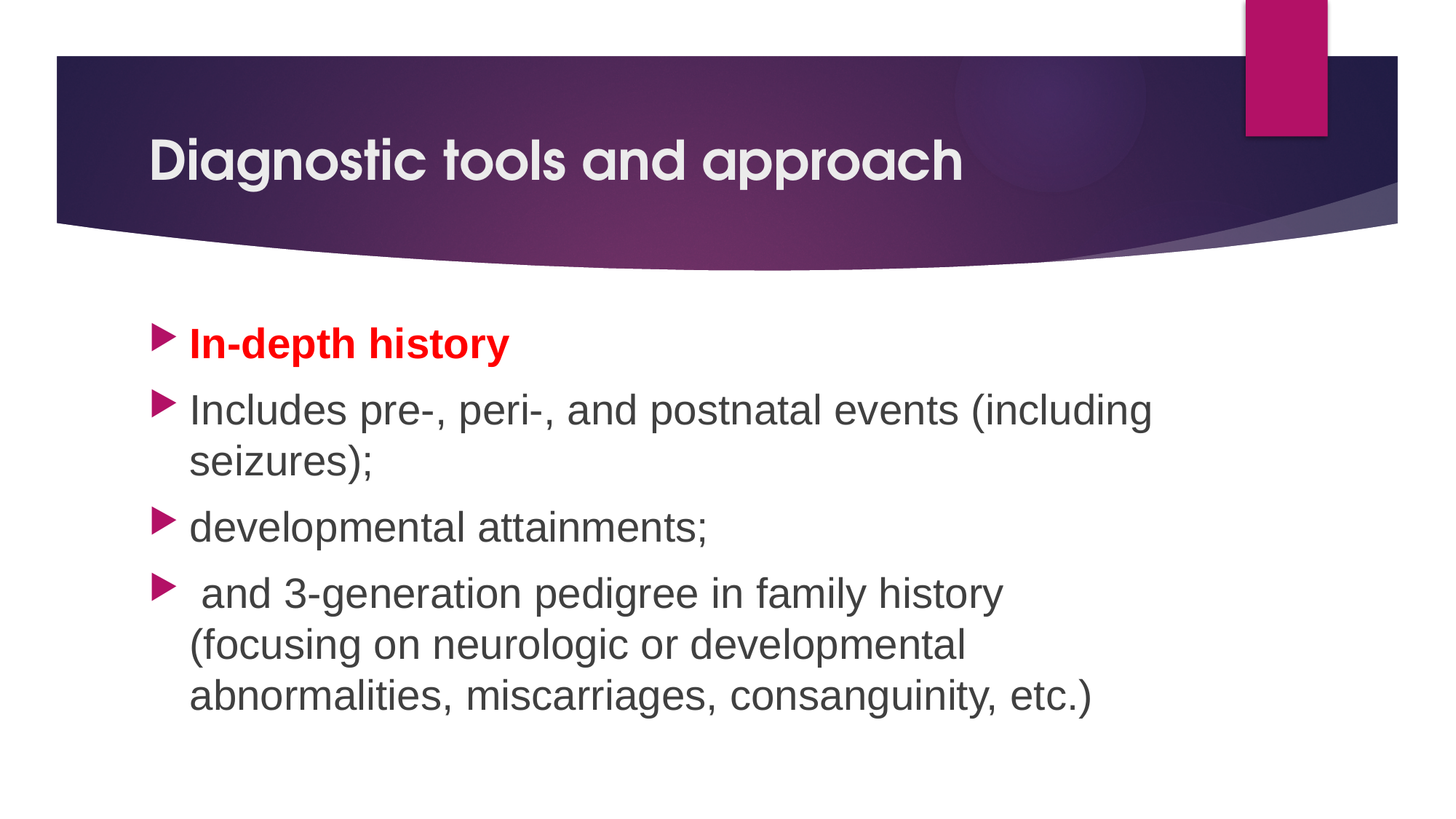

# Diagnostic tools and approach
In-depth history
Includes pre-, peri-, and postnatal events (including seizures);
developmental attainments;
 and 3-generation pedigree in family history (focusing on neurologic or developmental abnormalities, miscarriages, consanguinity, etc.)